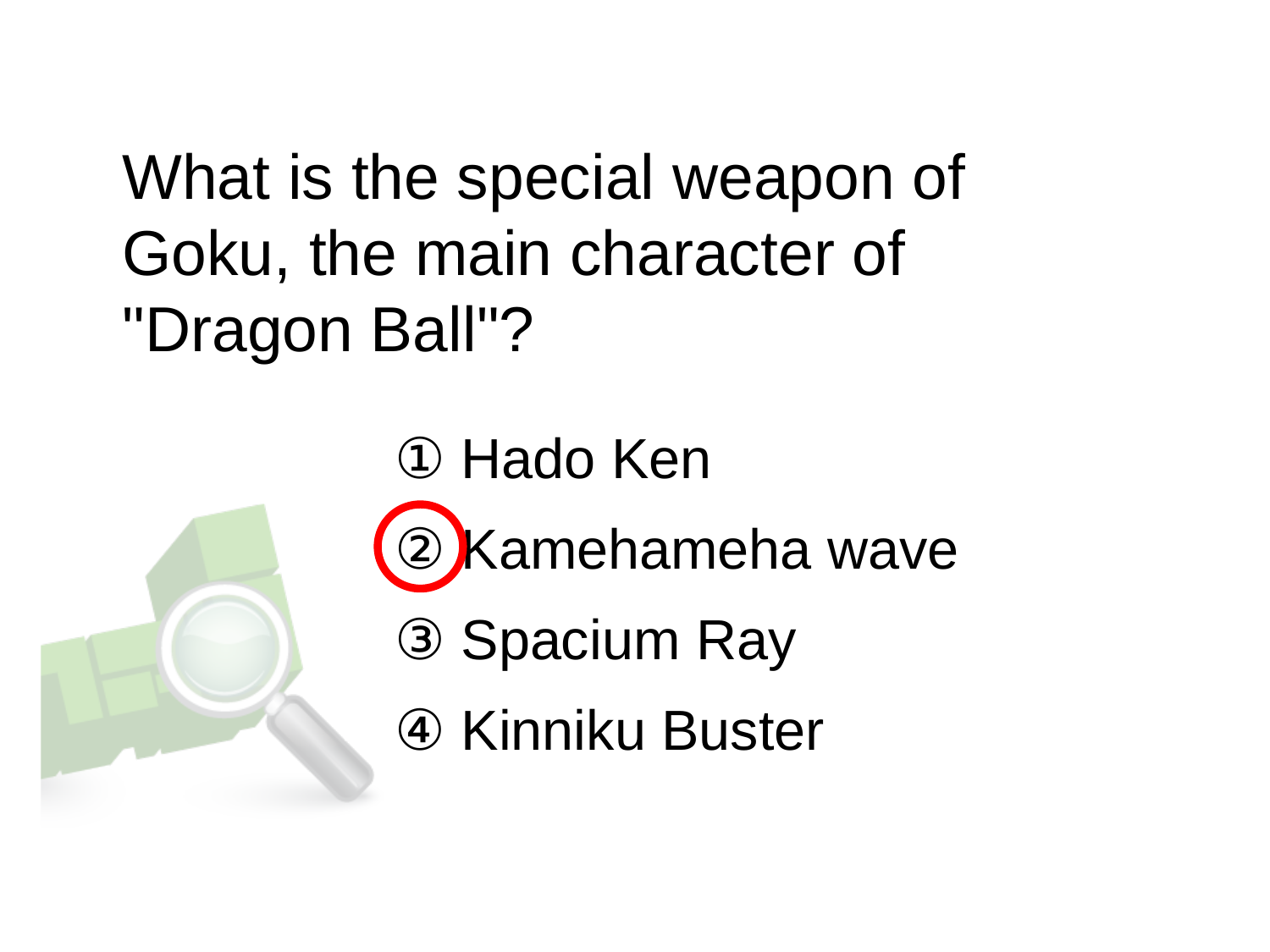

# What is the special weapon of Goku, the main character of "Dragon Ball"?
① Hado Ken
② Kamehameha wave
③ Spacium Ray
④ Kinniku Buster